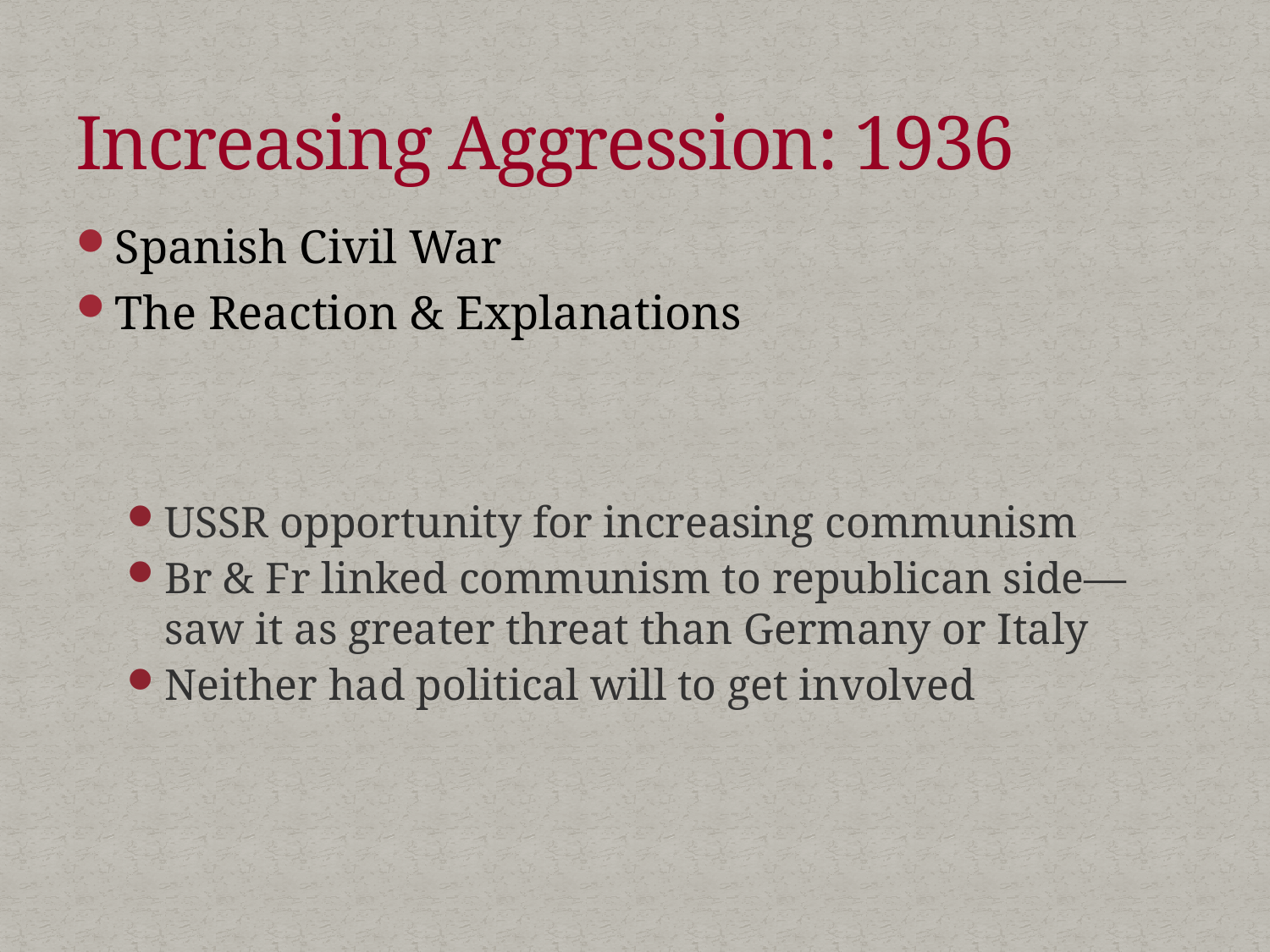

# Increasing Aggression: 1936
Spanish Civil War
The Reaction & Explanations

USSR opportunity for increasing communism
Br & Fr linked communism to republican side—saw it as greater threat than Germany or Italy
Neither had political will to get involved